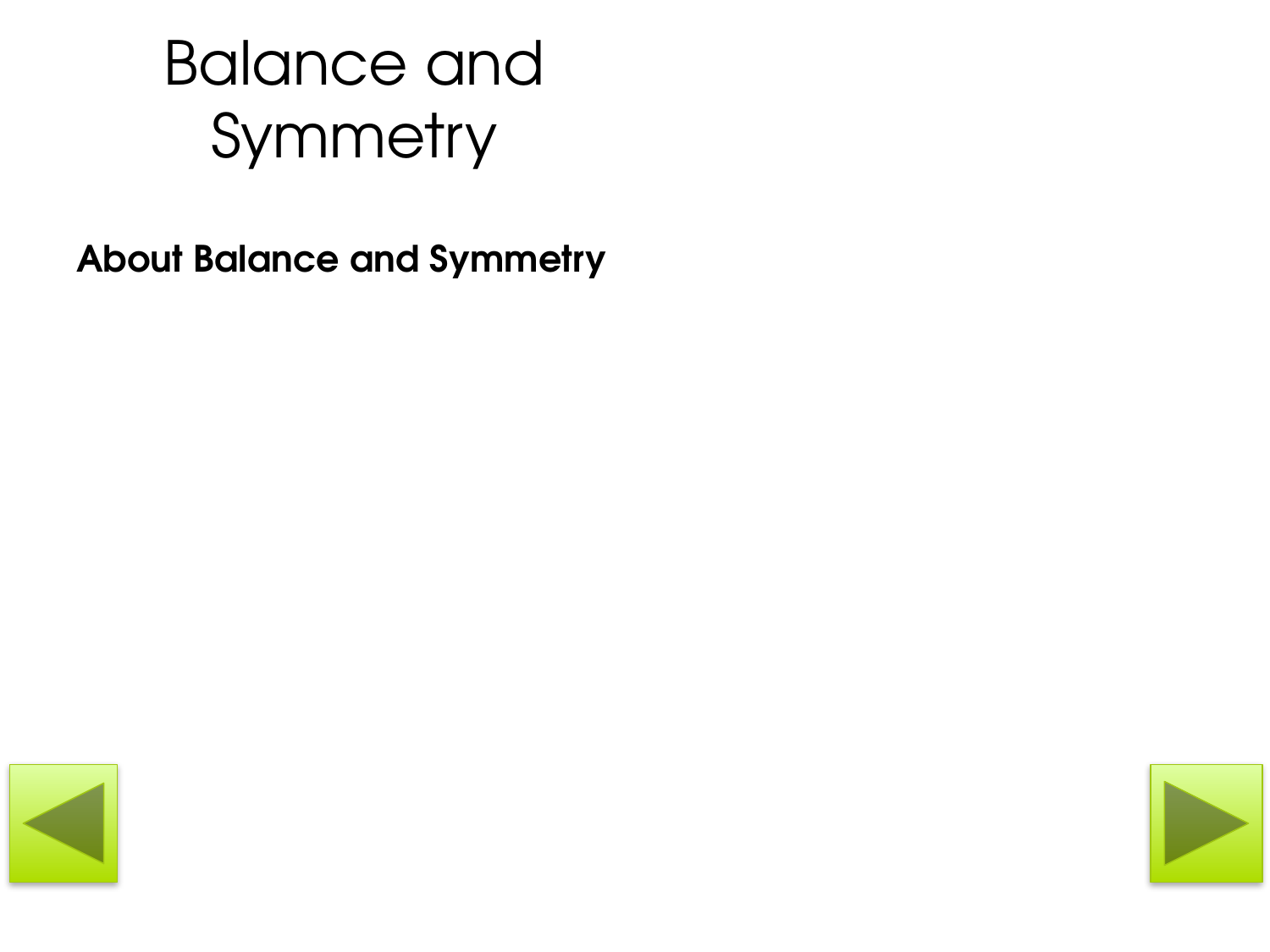

# Balance and Symmetry
About Balance and Symmetry